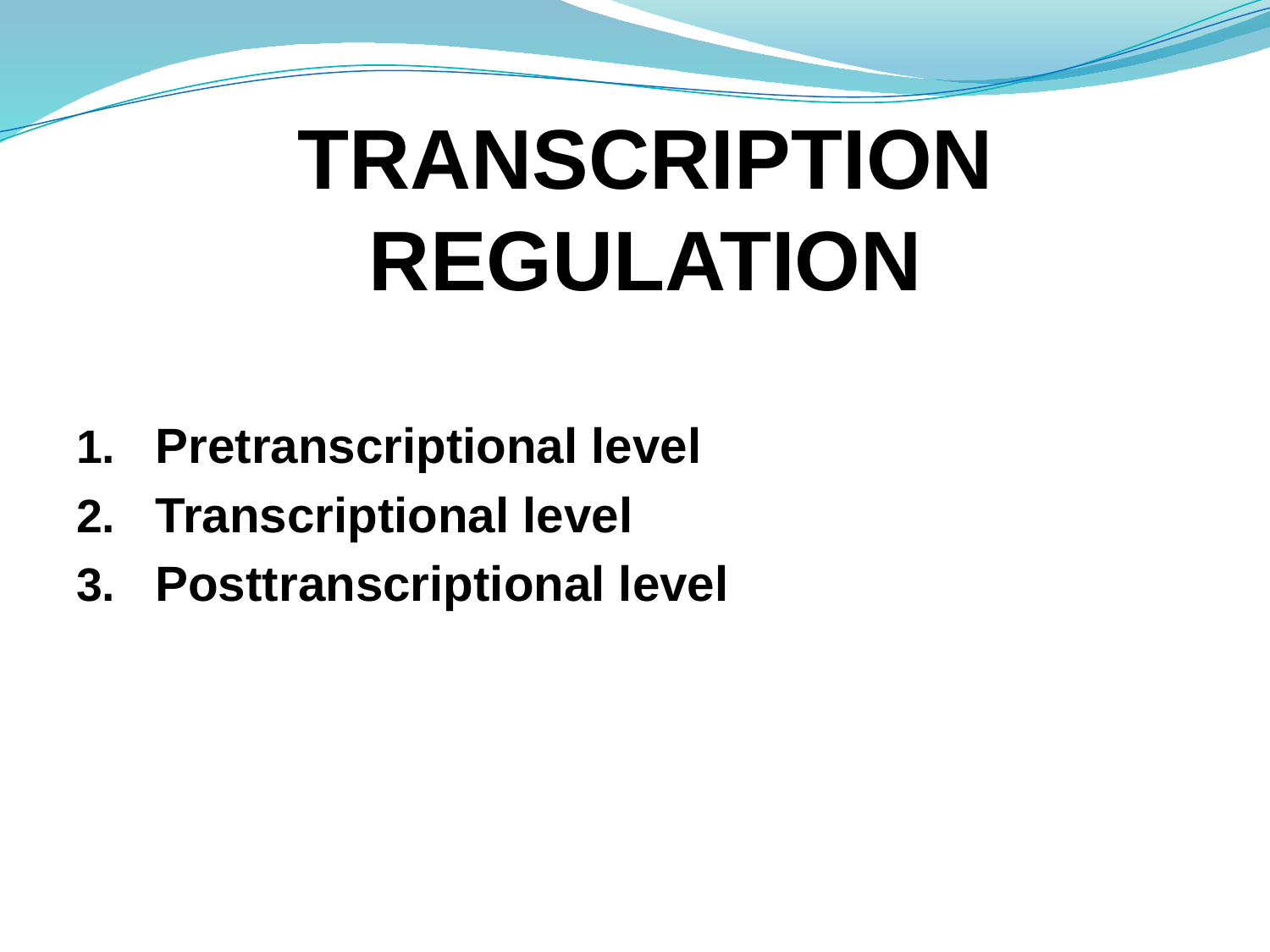

TRANSCRIPTION REGULATION

Pretranscriptional level
Transcriptional level
Posttranscriptional level